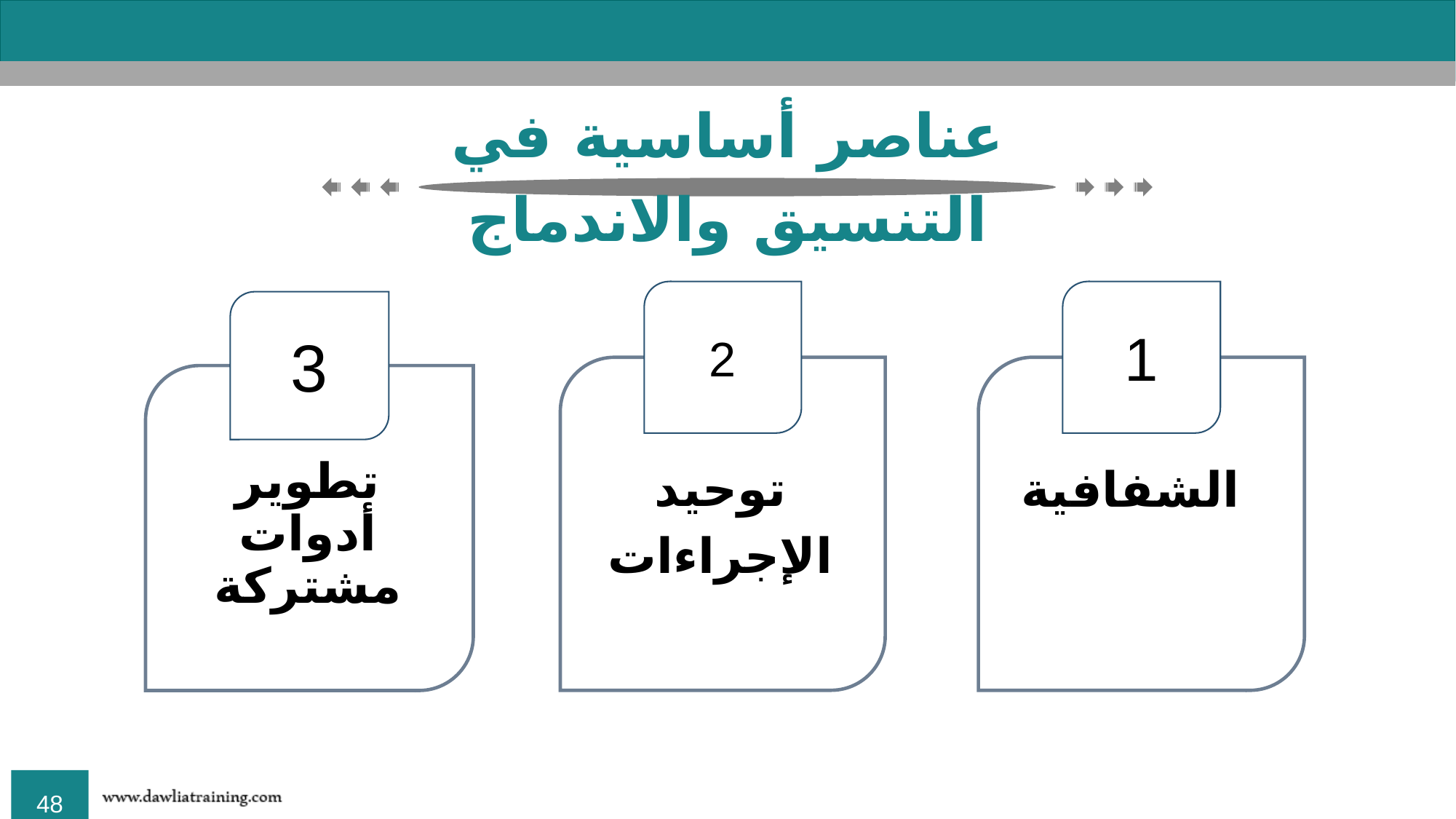

عناصر أساسية في التنسيق والاندماج

2

توحيد الإجراءات
1

الشفافية
3

تطوير أدوات مشتركة